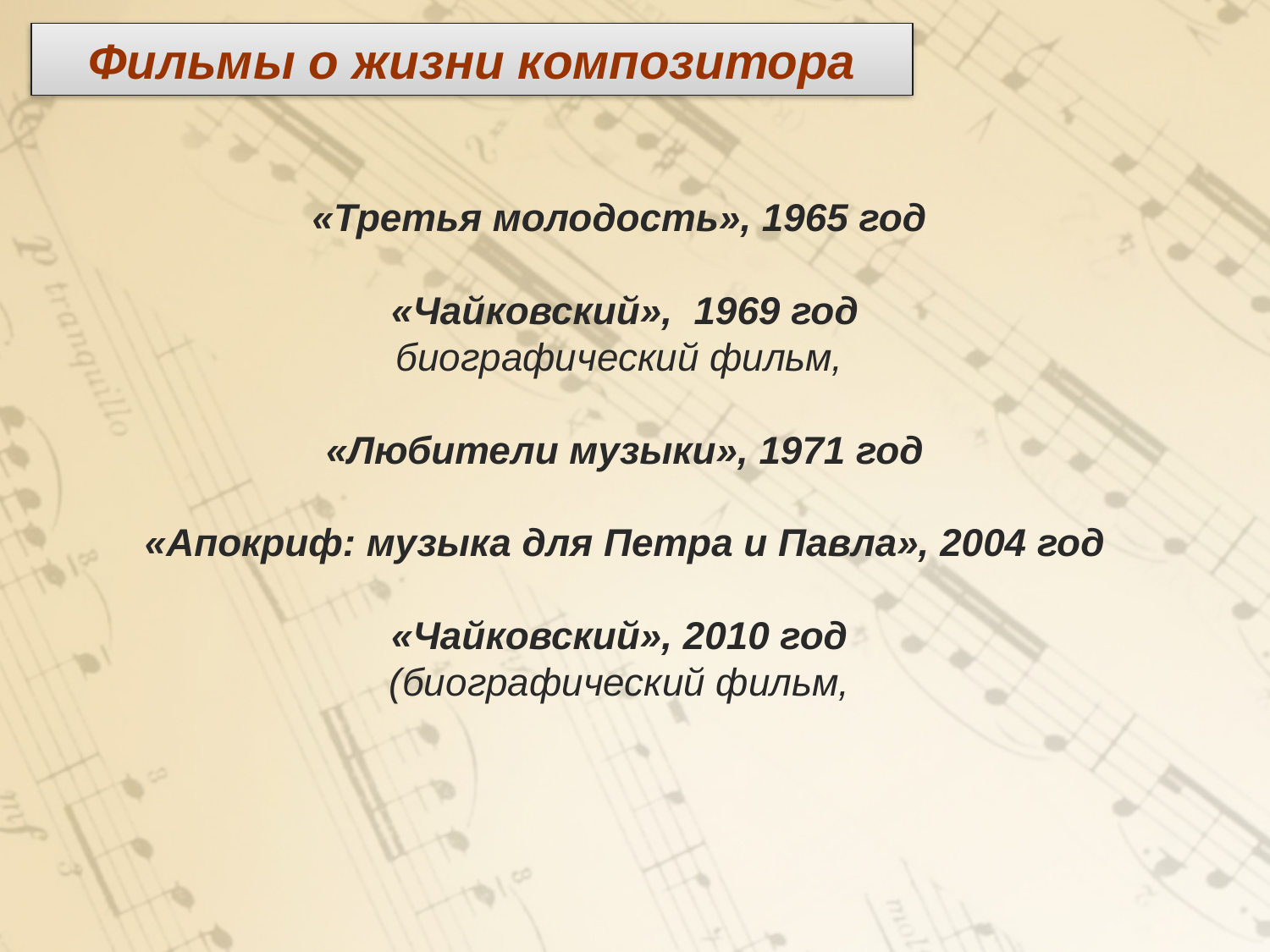

Фильмы о жизни композитора
«Третья молодость», 1965 год

«Чайковский»,  1969 год
биографический фильм,

«Любители музыки», 1971 год

«Апокриф: музыка для Петра и Павла», 2004 год

«Чайковский», 2010 год
(биографический фильм,